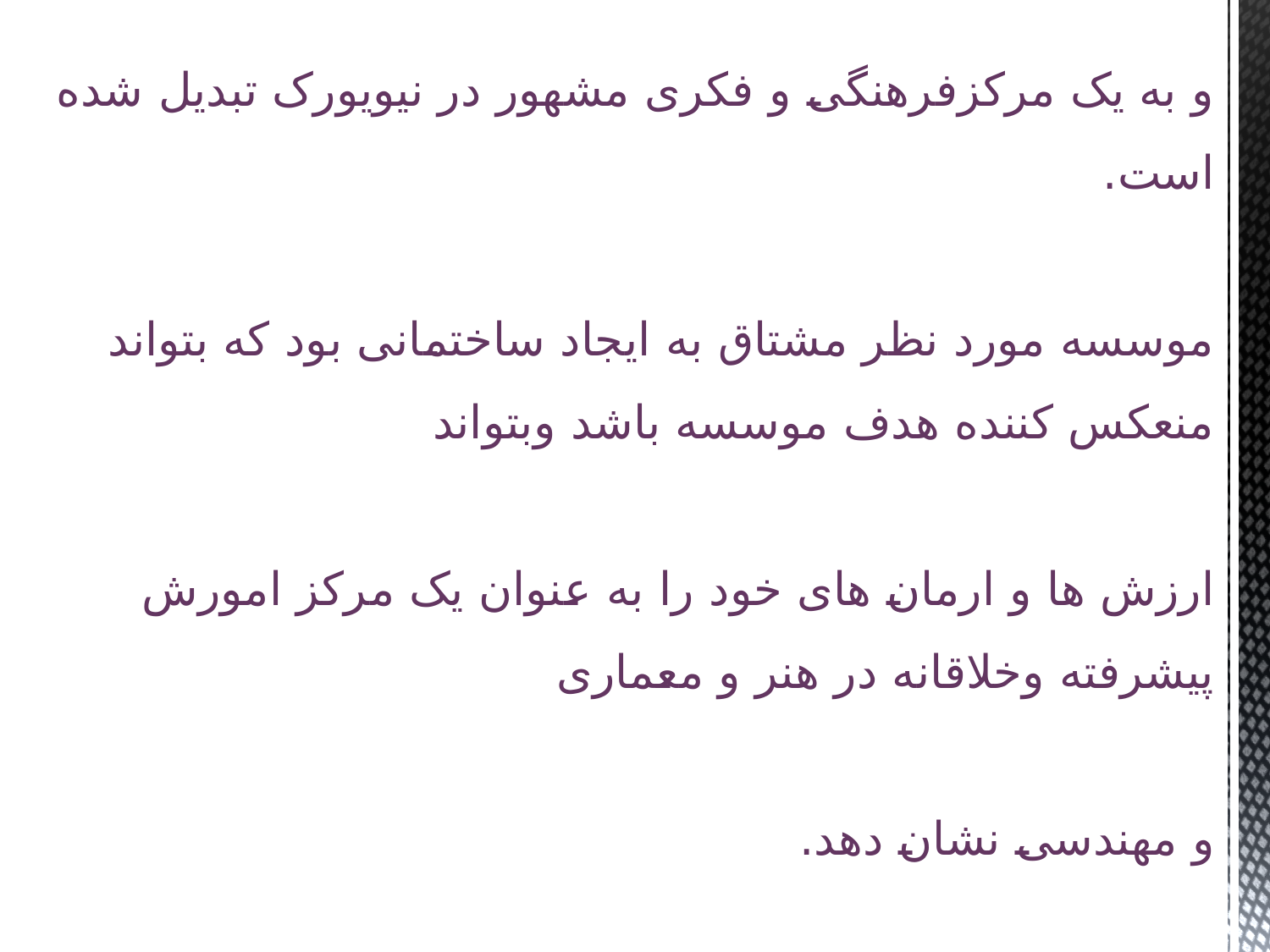

# و به یک مرکزفرهنگی و فکری مشهور در نیویورک تبدیل شده است. موسسه مورد نظر مشتاق به ایجاد ساختمانی بود که بتواند منعکس کننده هدف موسسه باشد وبتواند ارزش ها و ارمان های خود را به عنوان یک مرکز امورش پیشرفته وخلاقانه در هنر و معماری و مهندسی نشان دهد.